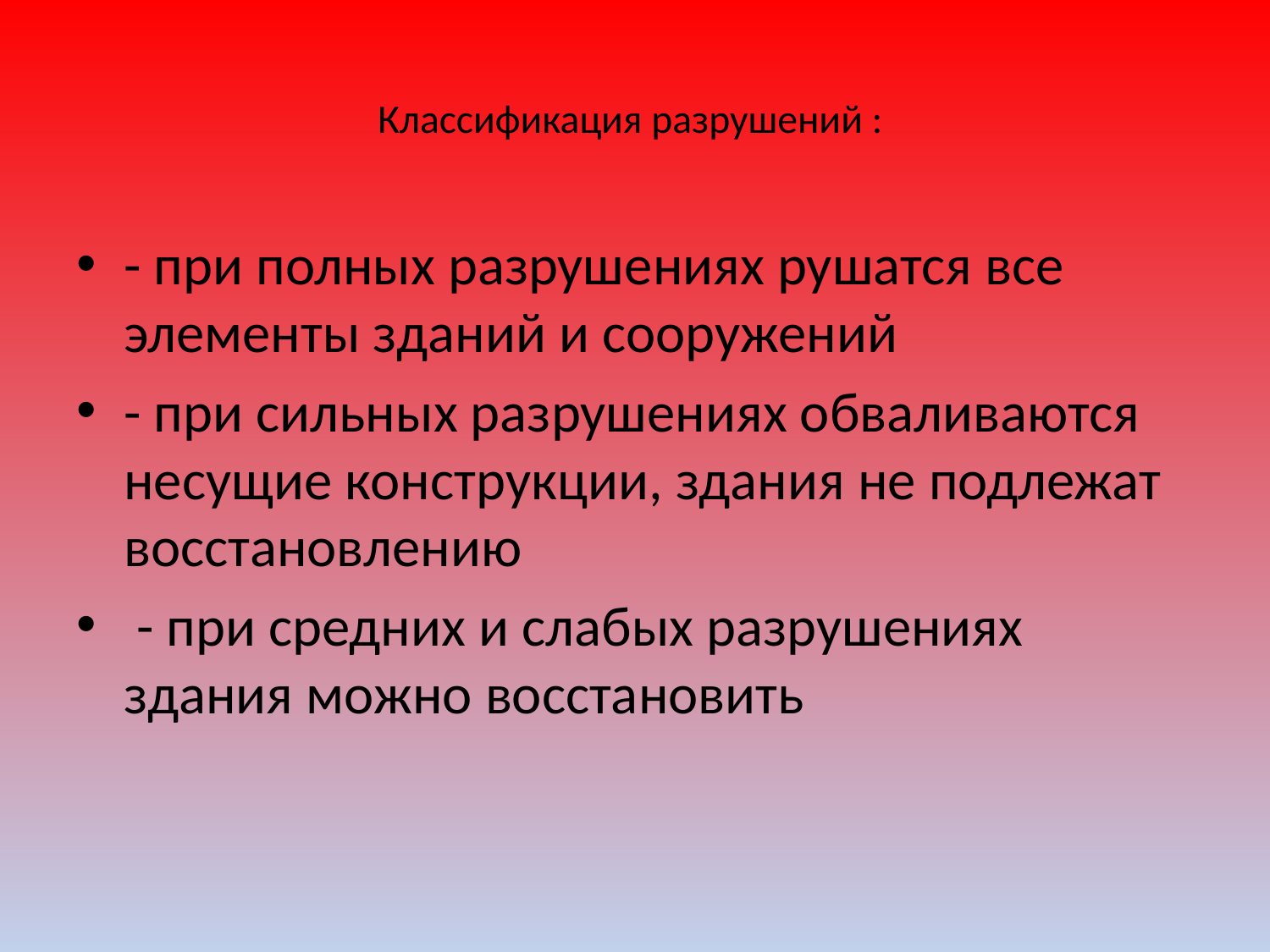

# Классификация разрушений :
- при полных разрушениях рушатся все элементы зданий и сооружений
- при сильных разрушениях обваливаются несущие конструкции, здания не подлежат восстановлению
 - при средних и слабых разрушениях здания можно восстановить